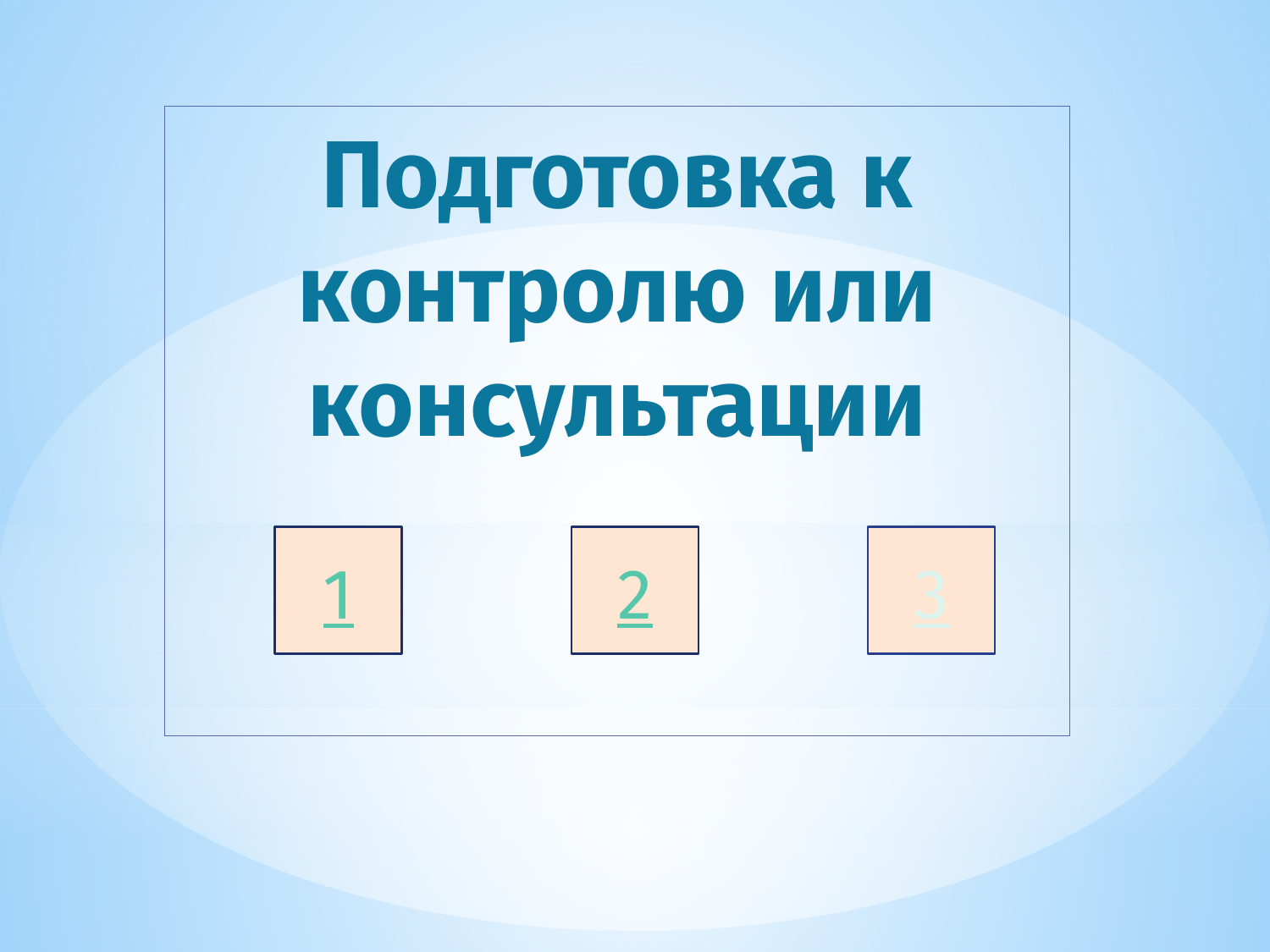

# Подготовка к контролю или консультации
1
2
3